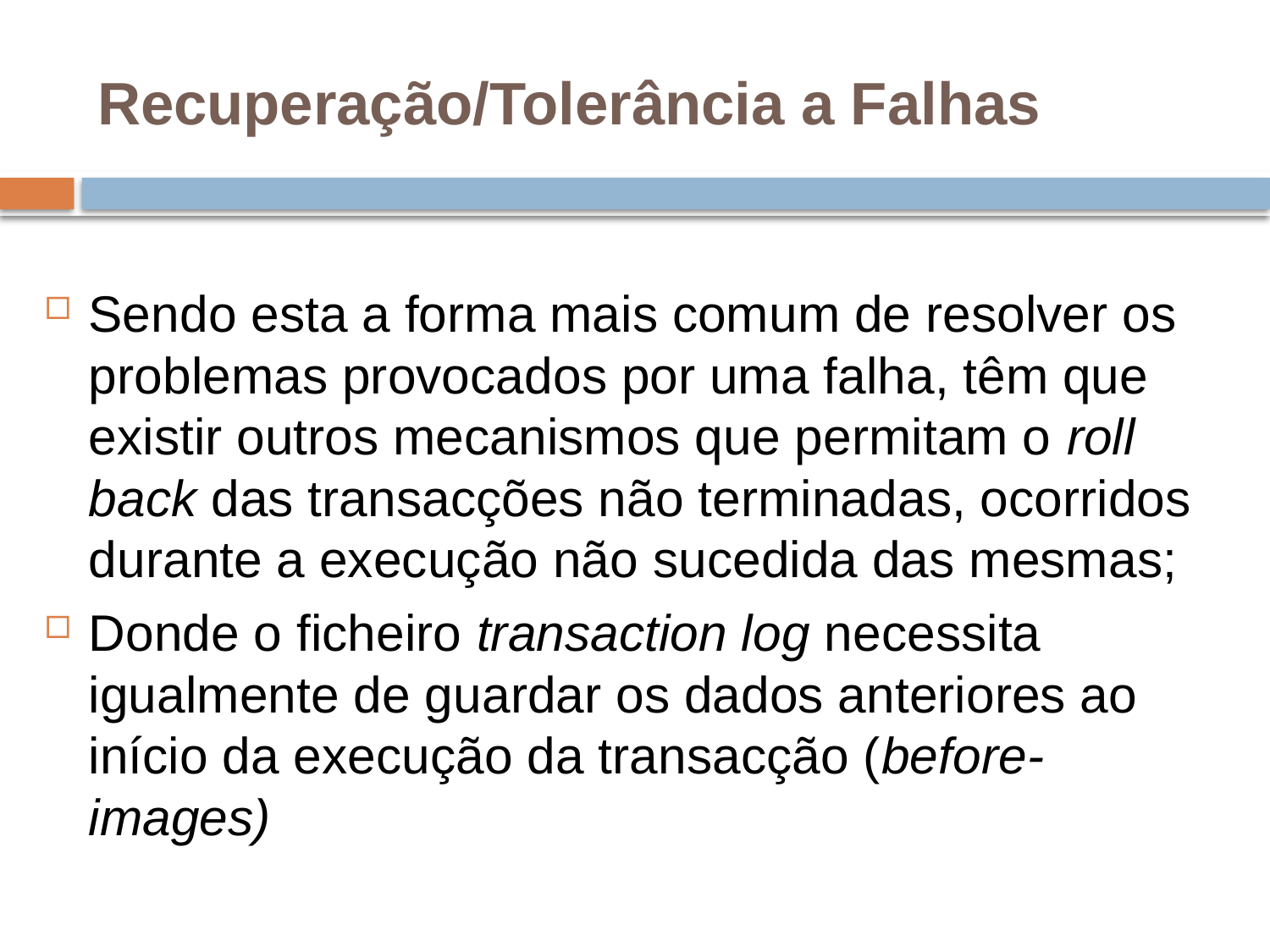

# Recuperação/Tolerância a Falhas
Sendo esta a forma mais comum de resolver os problemas provocados por uma falha, têm que existir outros mecanismos que permitam o roll back das transacções não terminadas, ocorridos durante a execução não sucedida das mesmas;
Donde o ficheiro transaction log necessita igualmente de guardar os dados anteriores ao início da execução da transacção (before-images)